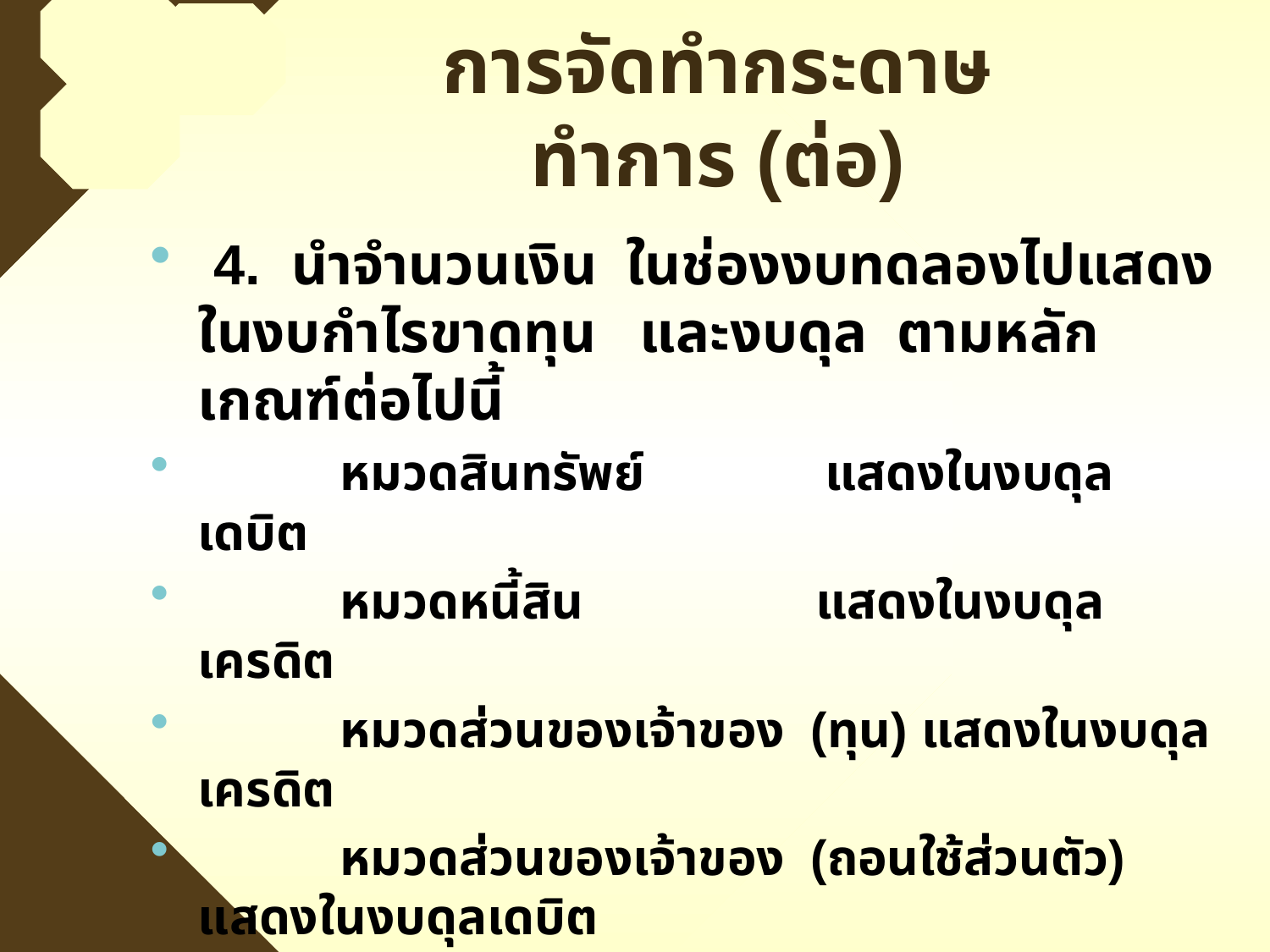

# การจัดทำกระดาษทำการ (ต่อ)
 4.  นำจำนวนเงิน  ในช่องงบทดลองไปแสดงในงบกำไรขาดทุน   และงบดุล  ตามหลักเกณฑ์ต่อไปนี้
           หมวดสินทรัพย์              แสดงในงบดุลเดบิต
           หมวดหนี้สิน                  แสดงในงบดุลเครดิต
           หมวดส่วนของเจ้าของ  (ทุน) แสดงในงบดุลเครดิต
           หมวดส่วนของเจ้าของ  (ถอนใช้ส่วนตัว)   แสดงในงบดุลเดบิต
           หมวดรายได้                   แสดงในงบกำไรขาดทุนเครดิต
           หมวดค่าใช้จ่าย               แสดงในงบกำไรขาดทุนเดบิต